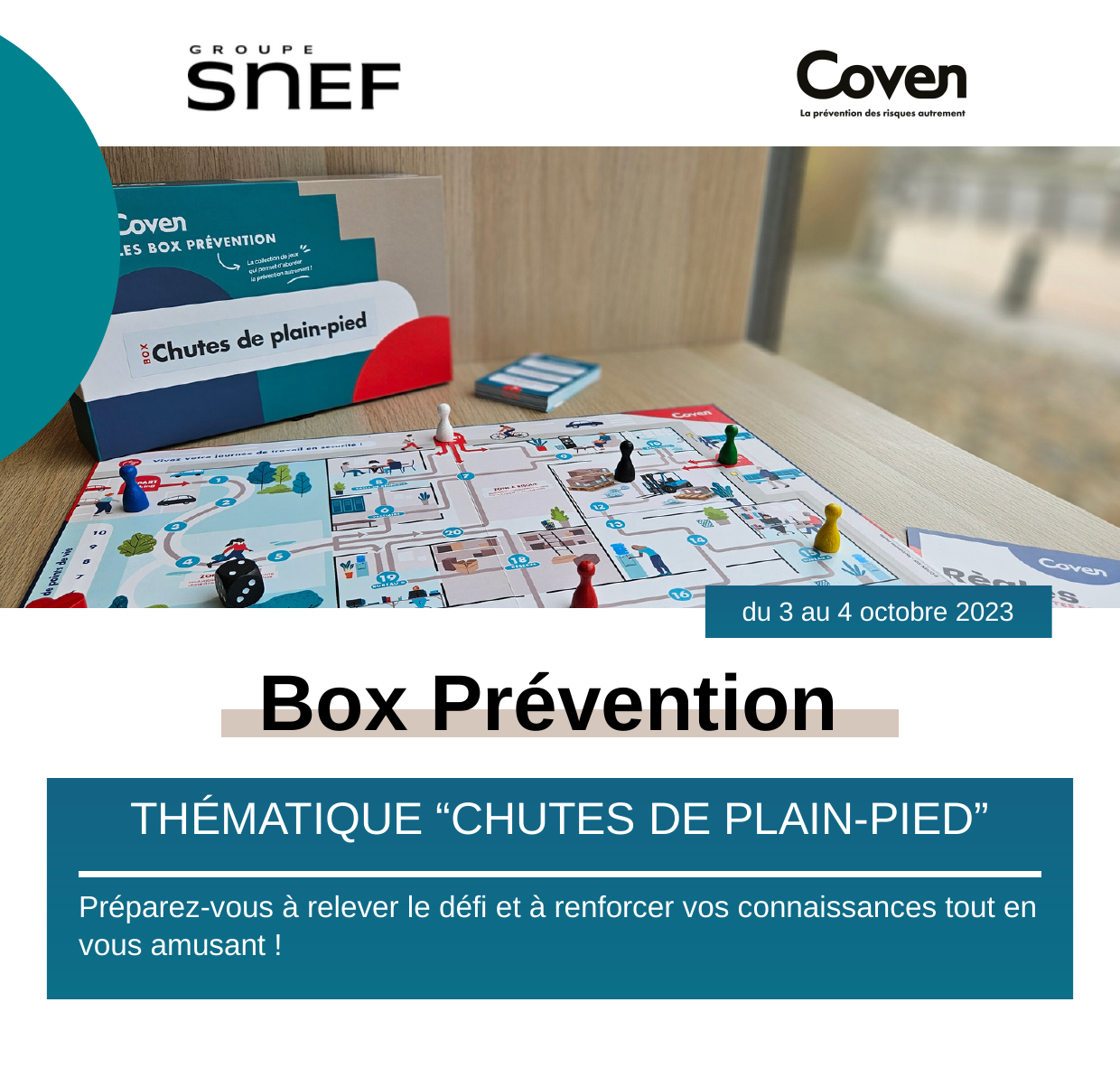

du 3 au 4 octobre 2023
Box Prévention

THÉMATIQUE “CHUTES DE PLAIN-PIED”

Préparez-vous à relever le défi et à renforcer vos connaissances tout en vous amusant !